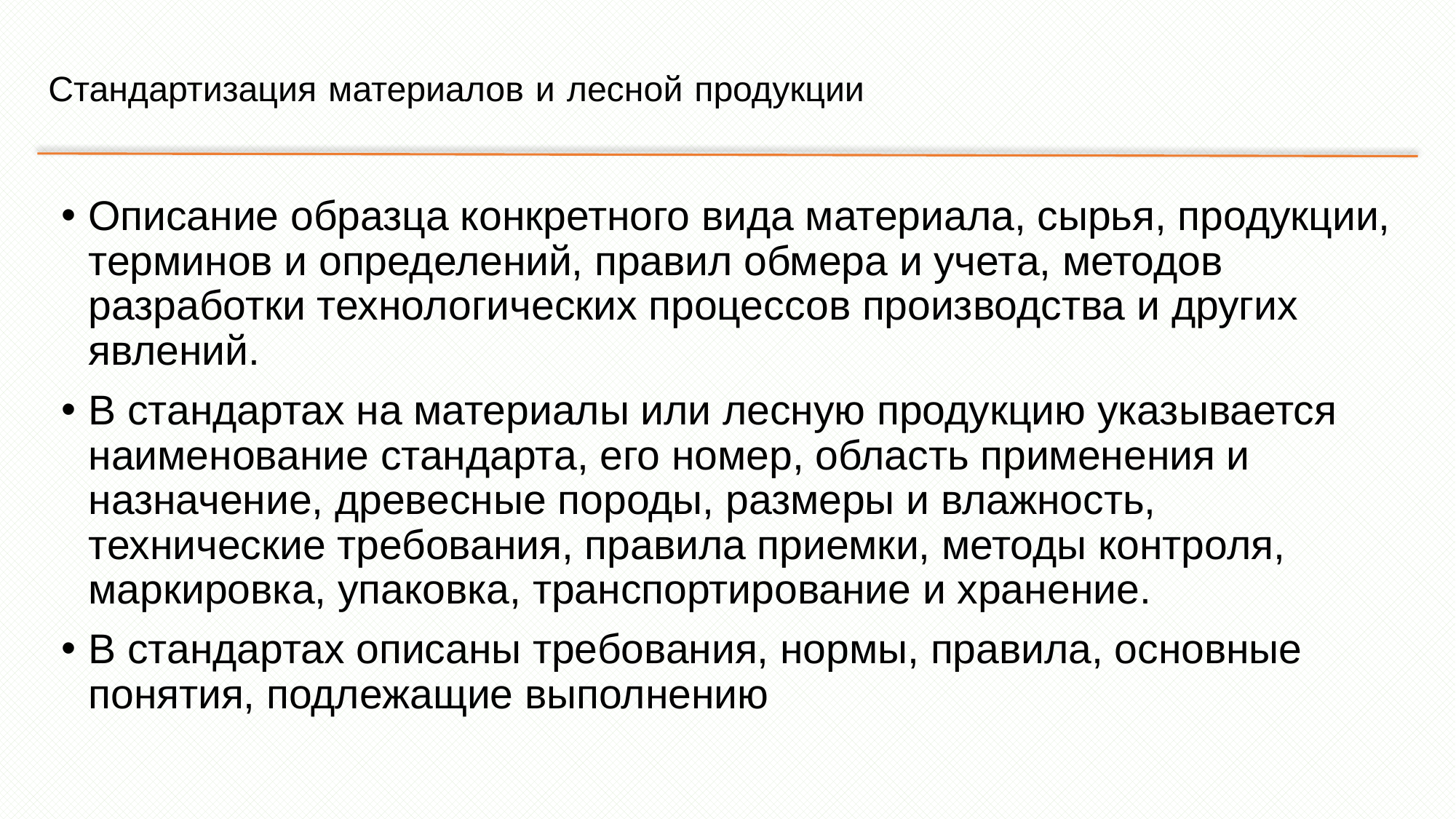

# Стандартизация материалов и лесной продукции
Описание образца конкретного вида материала, сырья, продукции, терминов и определений, правил обмера и учета, методов разработки технологических процессов производства и других явлений.
В стандартах на материалы или лесную про­дукцию указывается наименование стандарта, его номер, об­ласть применения и назначение, древесные породы, размеры и влажность, технические требования, правила приемки, методы контроля, маркировка, упаковка, транспортирование и хране­ние.
В стандартах описаны требования, нормы, правила, основные понятия, подлежа­щие выполнению